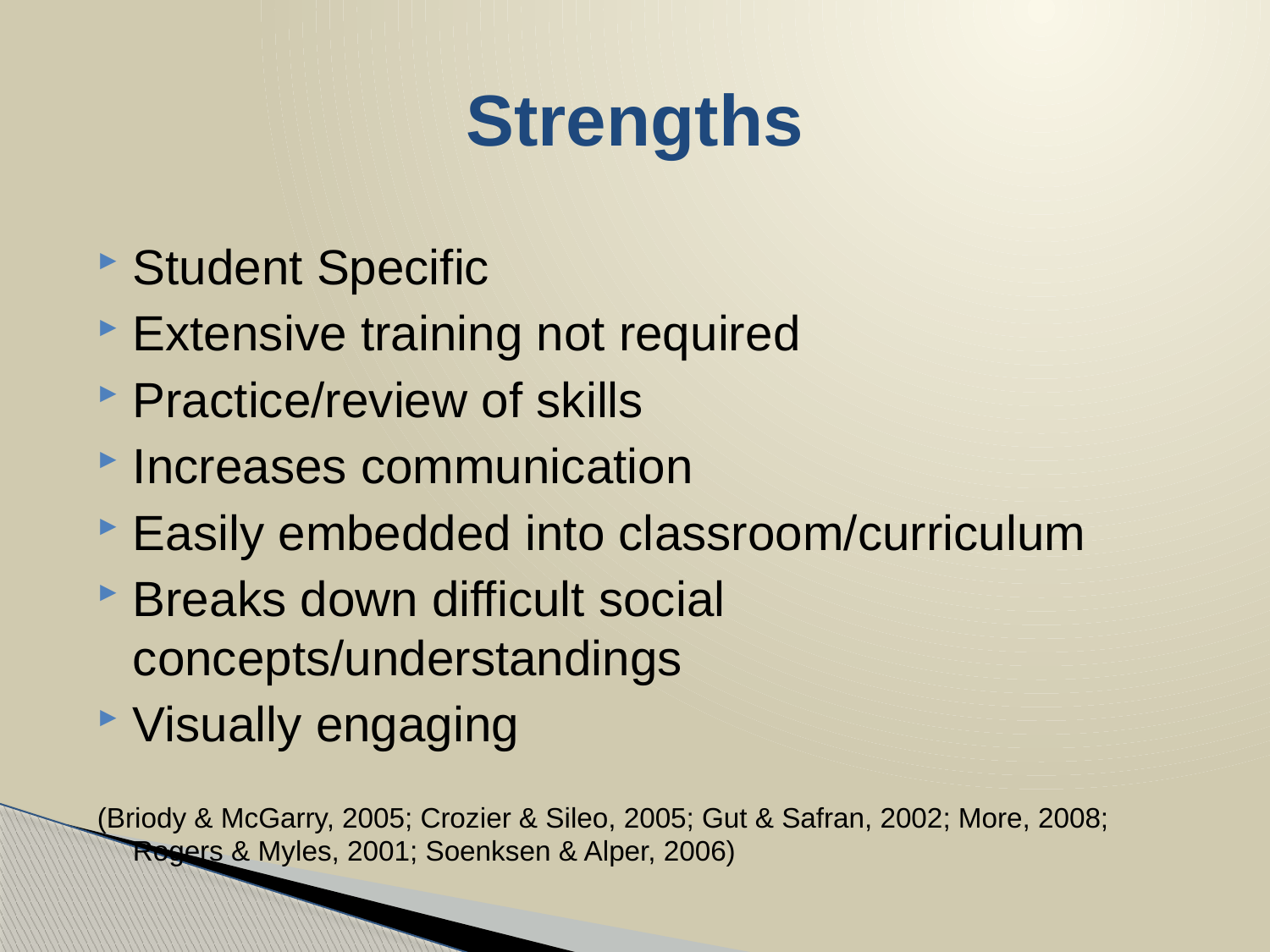

# Strengths

Student Specific
Extensive training not required
Practice/review of skills
Increases communication
Easily embedded into classroom/curriculum
Breaks down difficult social concepts/understandings
Visually engaging

(Briody & McGarry, 2005; Crozier & Sileo, 2005; Gut & Safran, 2002; More, 2008; Rogers & Myles, 2001; Soenksen & Alper, 2006)